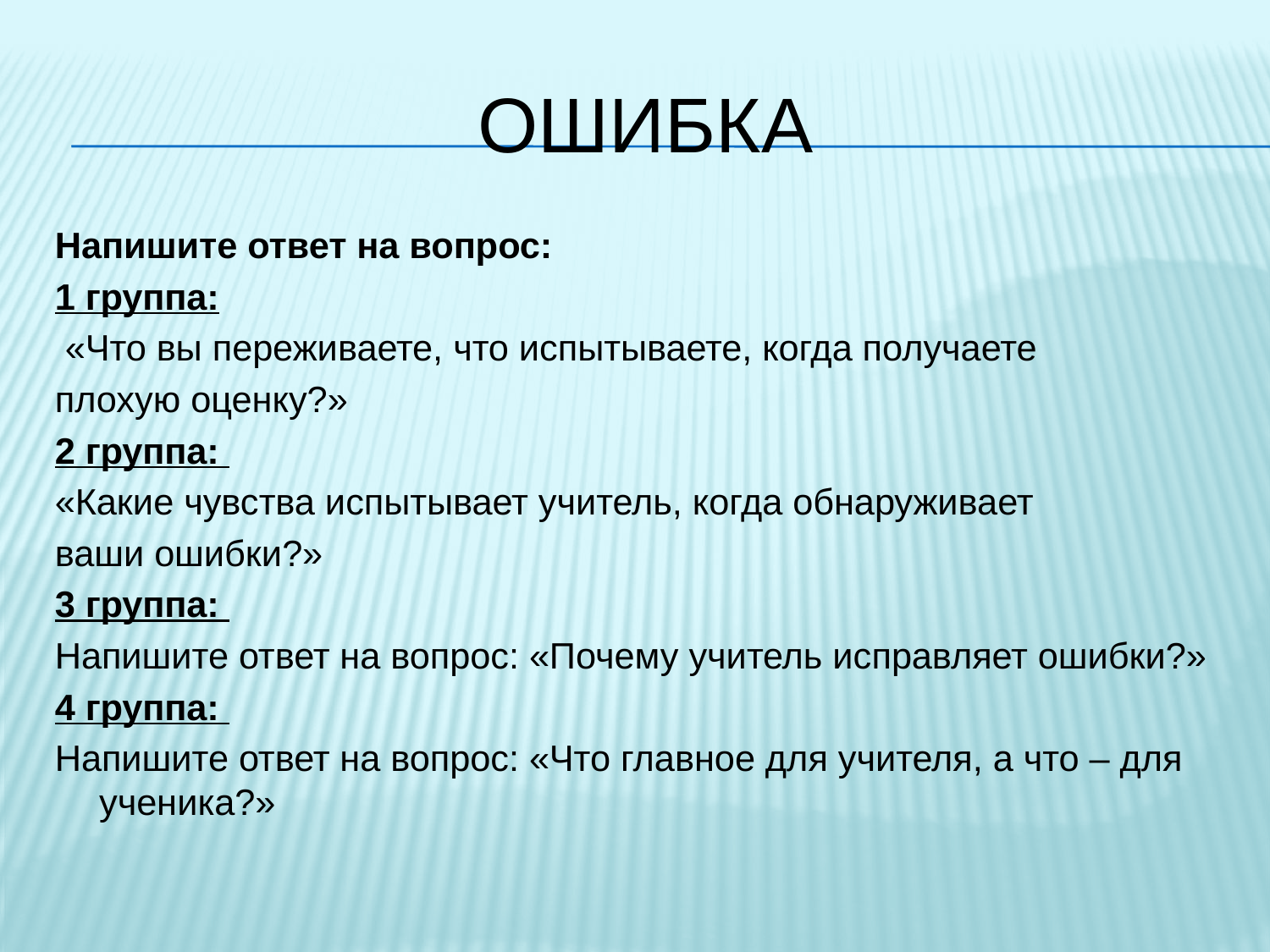

# Ошибка
Напишите ответ на вопрос:
1 группа:
 «Что вы переживаете, что испытываете, когда получаете
плохую оценку?»
2 группа:
«Какие чувства испытывает учитель, когда обнаруживает
ваши ошибки?»
3 группа:
Напишите ответ на вопрос: «Почему учитель исправляет ошибки?»
4 группа:
Напишите ответ на вопрос: «Что главное для учителя, а что – для ученика?»